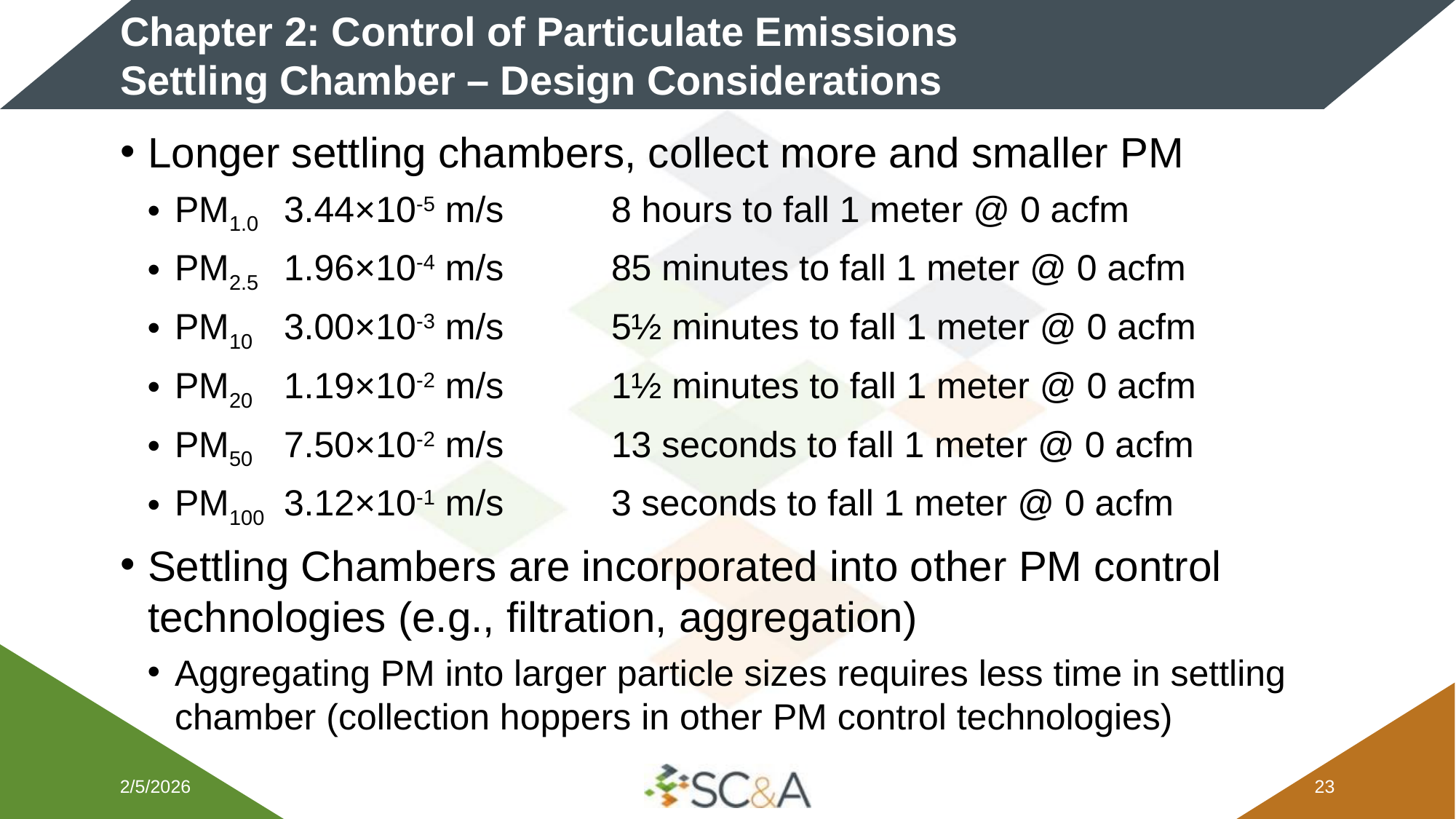

# Chapter 2: Control of Particulate Emissions​ Settling Chamber – Design Considerations
Longer settling chambers, collect more and smaller PM
PM1.0	3.44×10-5 m/s	8 hours to fall 1 meter @ 0 acfm
PM2.5	1.96×10-4 m/s	85 minutes to fall 1 meter @ 0 acfm
PM10	3.00×10-3 m/s	5½ minutes to fall 1 meter @ 0 acfm
PM20	1.19×10-2 m/s	1½ minutes to fall 1 meter @ 0 acfm
PM50	7.50×10-2 m/s	13 seconds to fall 1 meter @ 0 acfm
PM100	3.12×10-1 m/s	3 seconds to fall 1 meter @ 0 acfm
Settling Chambers are incorporated into other PM control technologies (e.g., filtration, aggregation)
Aggregating PM into larger particle sizes requires less time in settling chamber (collection hoppers in other PM control technologies)
2/5/2026
23